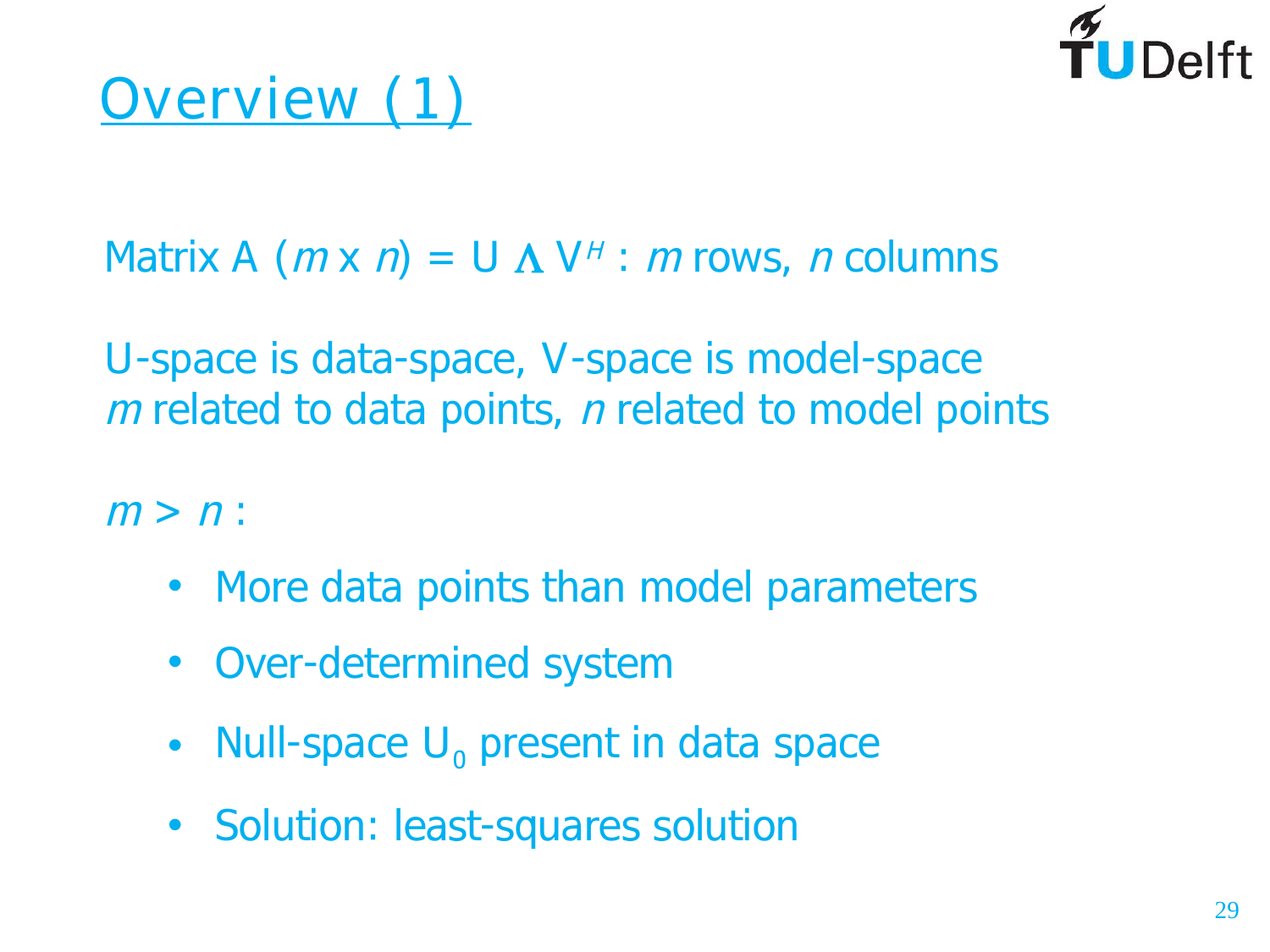

# Overview (1)
Matrix A (m x n) = U Λ VH : m rows, n columns

U-space is data-space, V-space is model-space
m related to data points, n related to model points

m > n :
More data points than model parameters
Over-determined system
Null-space U0 present in data space
Solution: least-squares solution
29